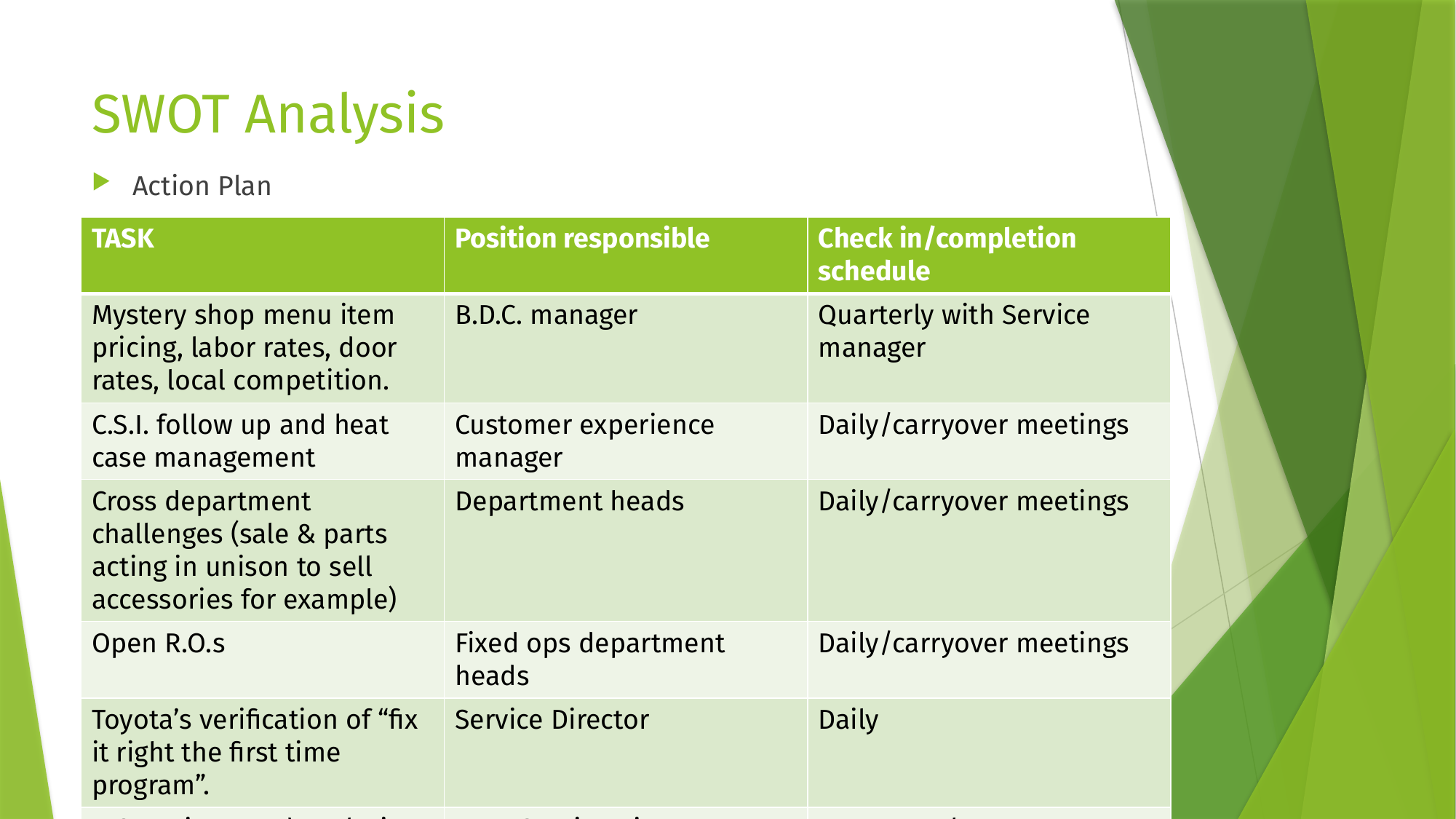

# SWOT Analysis
Action Plan

| TASK | Position responsible | Check in/completion schedule |
| --- | --- | --- |
| Mystery shop menu item pricing, labor rates, door rates, local competition. | B.D.C. manager | Quarterly with Service manager |
| C.S.I. follow up and heat case management | Customer experience manager | Daily/carryover meetings |
| Cross department challenges (sale & parts acting in unison to sell accessories for example) | Department heads | Daily/carryover meetings |
| Open R.O.s | Fixed ops department heads | Daily/carryover meetings |
| Toyota’s verification of “fix it right the first time program”. | Service Director | Daily |
| R.O. reviews and analysis for proper explanations, signatures, hours, discounts, lines, etc. | Asst. Service Director | 2x per week |
| Advisor & Technician spotlight: K.P.I.s, C.S.I., bonus track, coaching | Asst. Service Director | Daily |